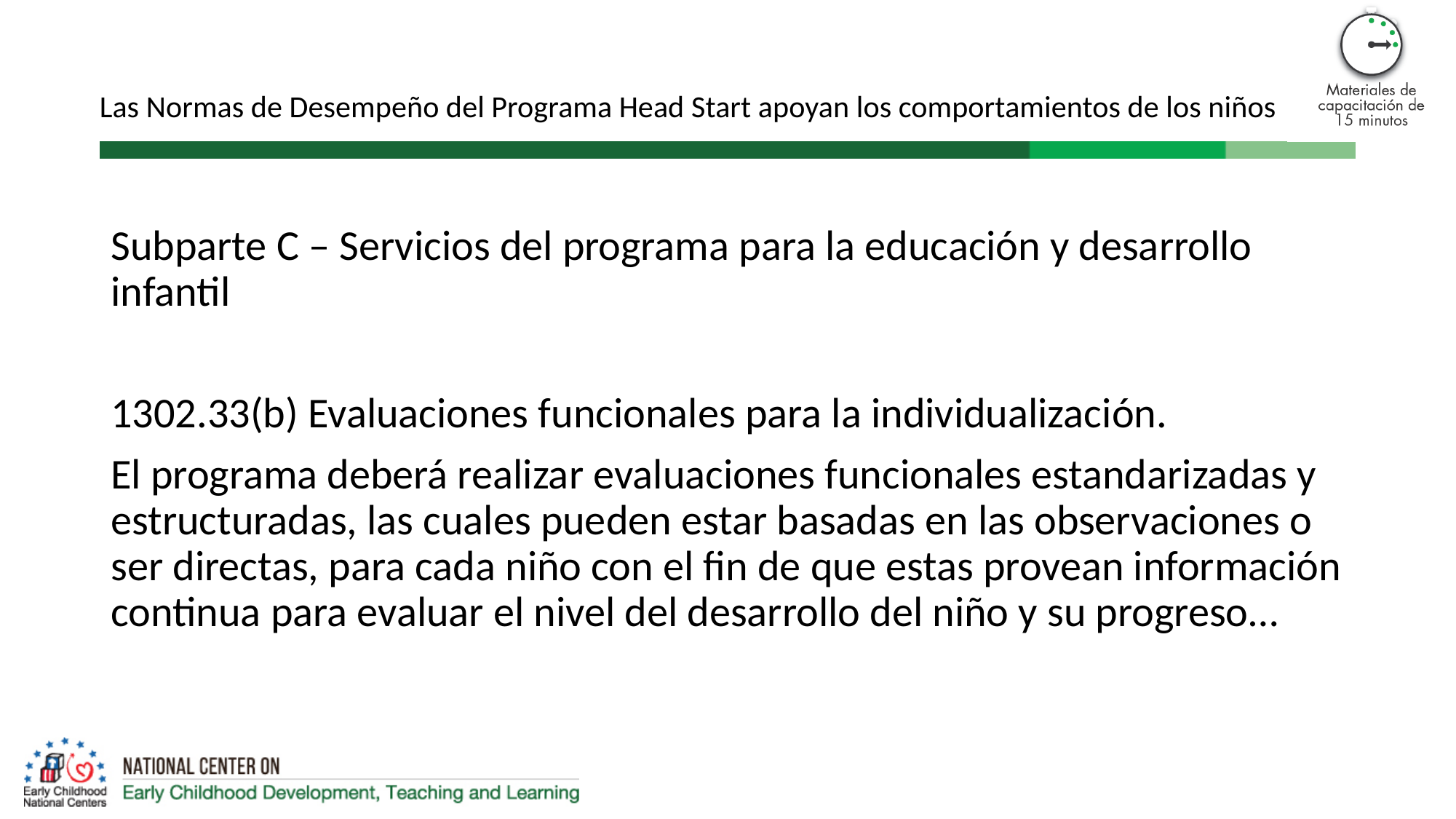

# Las Normas de Desempeño del Programa Head Start apoyan los comportamientos de los niños

Subparte C – Servicios del programa para la educación y desarrollo infantil

1302.33(b) Evaluaciones funcionales para la individualización.
El programa deberá realizar evaluaciones funcionales estandarizadas y estructuradas, las cuales pueden estar basadas en las observaciones o ser directas, para cada niño con el fin de que estas provean información continua para evaluar el nivel del desarrollo del niño y su progreso…